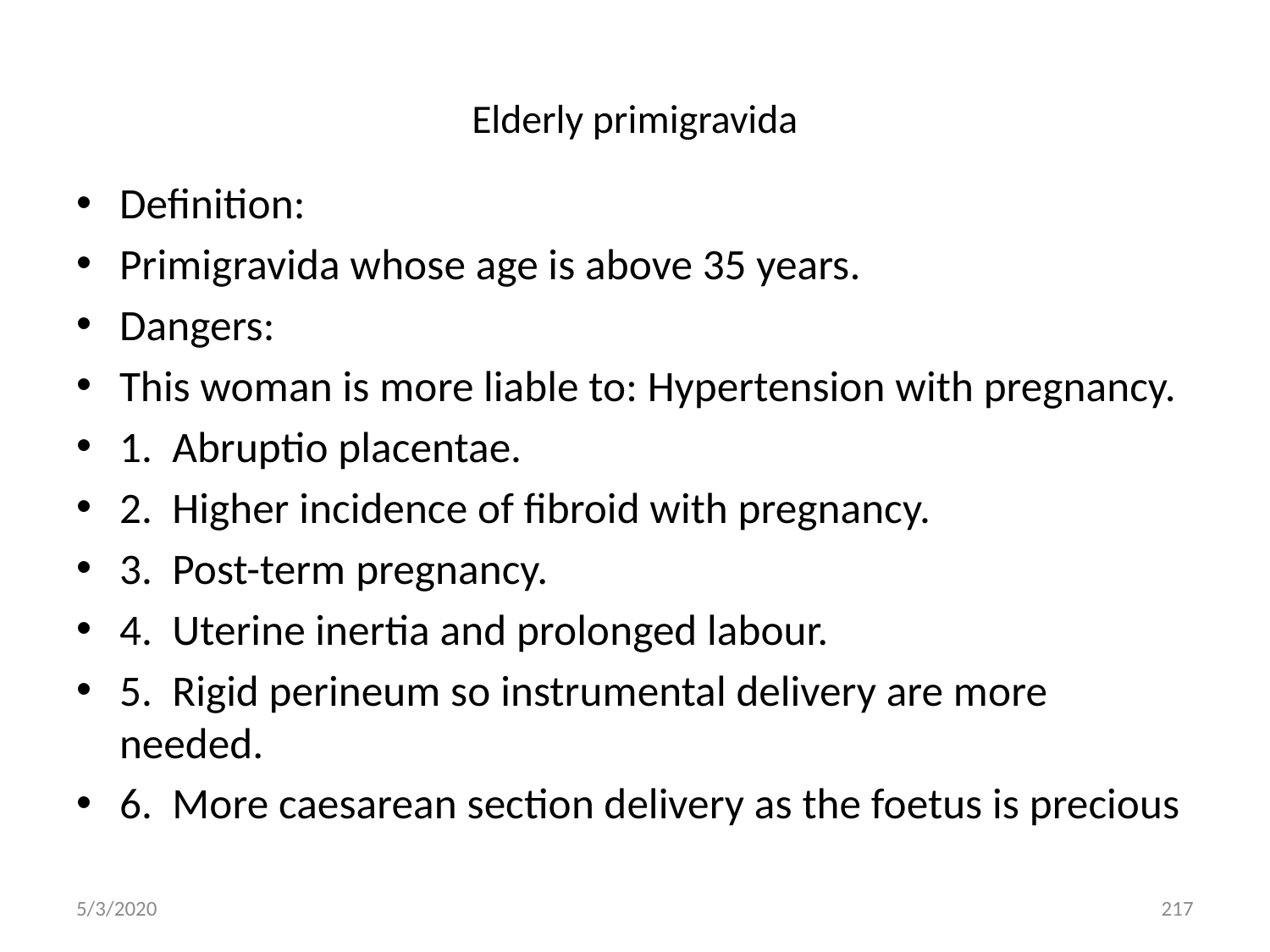

# Elderly primigravida
Definition:
Primigravida whose age is above 35 years.
Dangers:
This woman is more liable to: Hypertension with pregnancy.
1.  Abruptio placentae.
2.  Higher incidence of fibroid with pregnancy.
3.  Post-term pregnancy.
4.  Uterine inertia and prolonged labour.
5.  Rigid perineum so instrumental delivery are more needed.
6.  More caesarean section delivery as the foetus is precious

5/3/2020
217